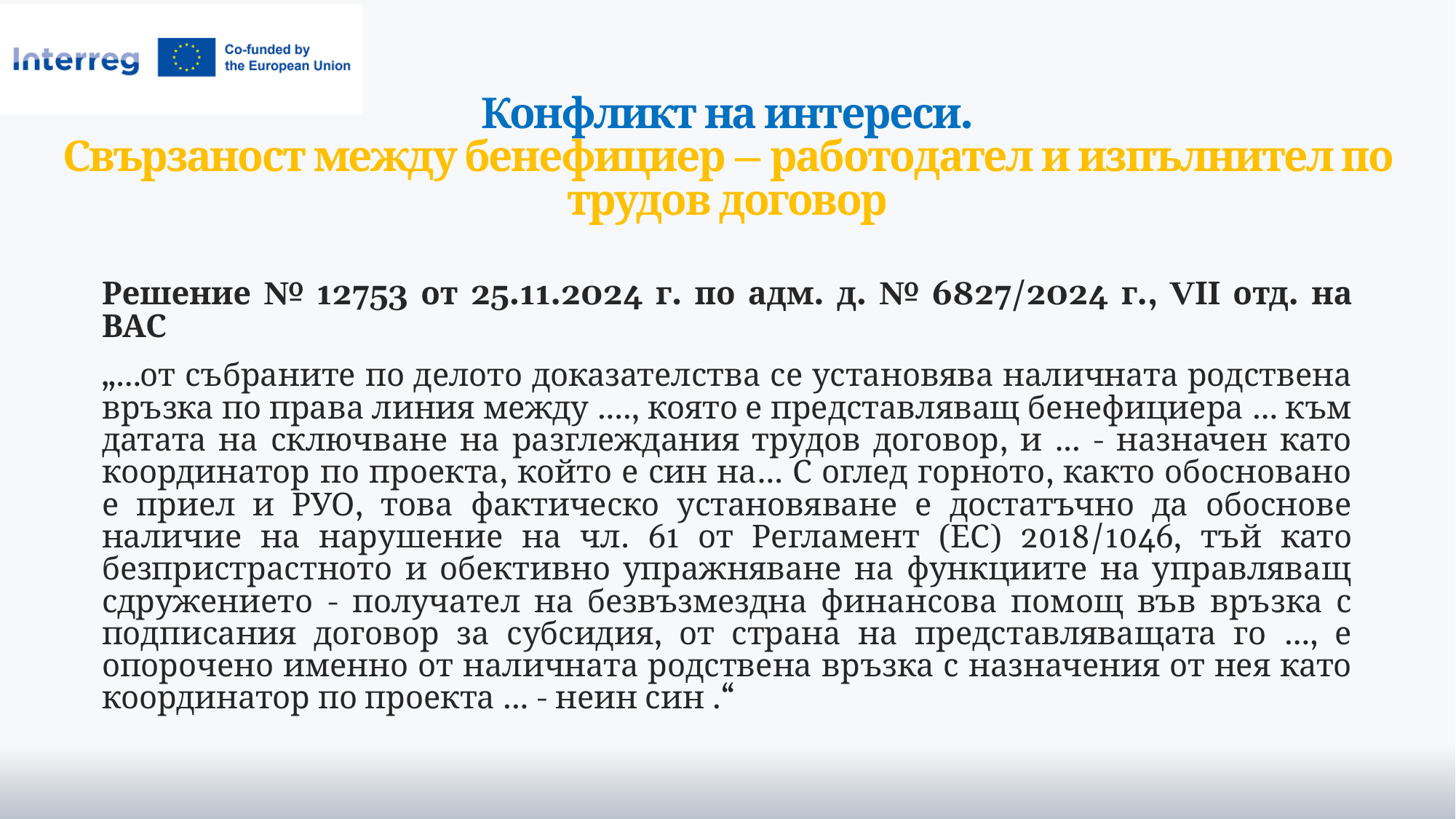

# Конфликт на интереси. Свързаност между бенефициер – работодател и изпълнител по трудов договор
Решение № 12753 от 25.11.2024 г. по адм. д. № 6827/2024 г., VІІ отд. на ВАС
„…от събраните по делото доказателства се установява наличната родствена връзка по права линия между ...., която е представляващ бенефициера ... към датата на сключване на разглеждания трудов договор, и ... - назначен като координатор по проекта, който е син на... С оглед горното, както обосновано е приел и РУО, това фактическо установяване е достатъчно да обоснове наличие на нарушение на чл. 61 от Регламент (ЕС) 2018/1046, тъй като безпристрастното и обективно упражняване на функциите на управляващ сдружението - получател на безвъзмездна финансова помощ във връзка с подписания договор за субсидия, от страна на представляващата го ..., е опорочено именно от наличната родствена връзка с назначения от нея като координатор по проекта ... - неин син .“